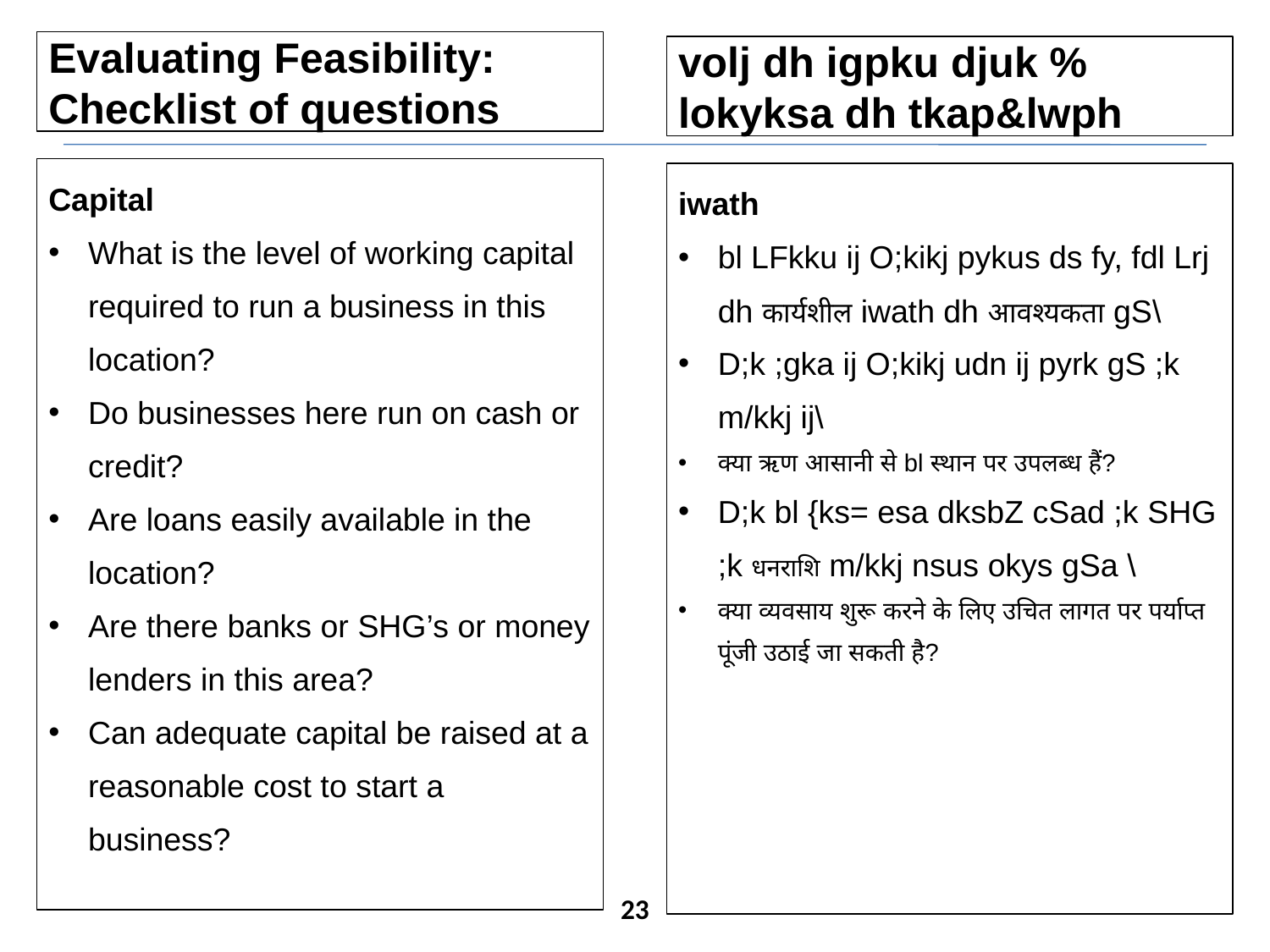

Evaluating Feasibility:
Checklist of questions
volj dh igpku djuk % lokyksa dh tkap&lwph

Capital
What is the level of working capital required to run a business in this location?
Do businesses here run on cash or credit?
Are loans easily available in the location?
Are there banks or SHG’s or money lenders in this area?
Can adequate capital be raised at a reasonable cost to start a business?

iwath
bl LFkku ij O;kikj pykus ds fy, fdl Lrj dh कार्यशील iwath dh आवश्यकता gS\
D;k ;gka ij O;kikj udn ij pyrk gS ;k m/kkj ij\
क्या ऋण आसानी से bl स्थान पर उपलब्ध हैं?
D;k bl {ks= esa dksbZ cSad ;k SHG ;k धनराशि m/kkj nsus okys gSa \
क्या व्यवसाय शुरू करने के लिए उचित लागत पर पर्याप्त पूंजी उठाई जा सकती है?
23